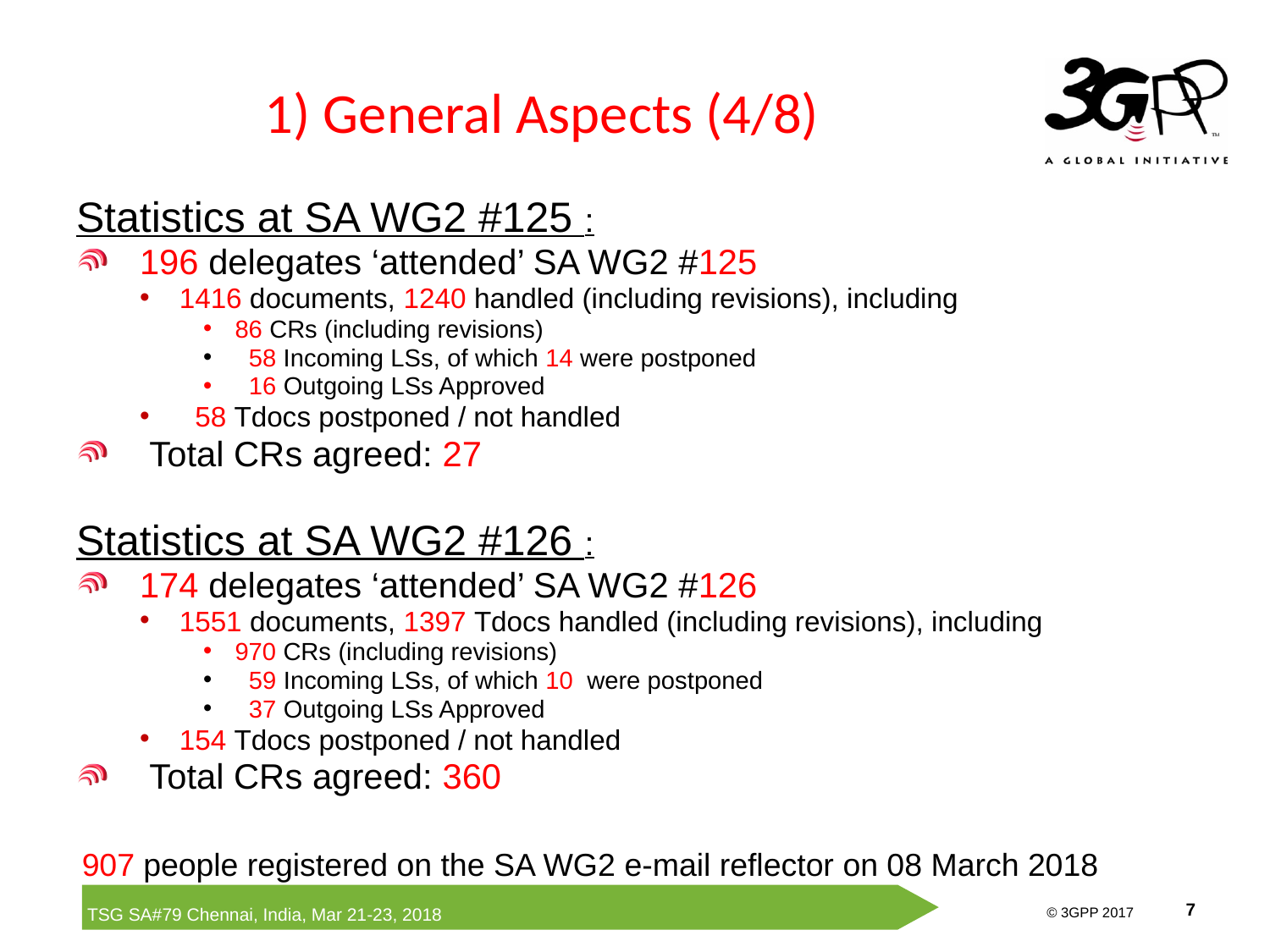

# 1) General Aspects (4/8)
Statistics at SA WG2 #125 :
196 delegates ‘attended’ SA WG2 #125
1416 documents, 1240 handled (including revisions), including
86 CRs (including revisions)
  58 Incoming LSs, of which 14 were postponed
  16 Outgoing LSs Approved
  58 Tdocs postponed / not handled
 Total CRs agreed: 27

Statistics at SA WG2 #126 :
174 delegates ‘attended’ SA WG2 #126
1551 documents, 1397 Tdocs handled (including revisions), including
970 CRs (including revisions)
  59 Incoming LSs, of which 10  were postponed
  37 Outgoing LSs Approved
154 Tdocs postponed / not handled
 Total CRs agreed: 360

907 people registered on the SA WG2 e-mail reflector on 08 March 2018